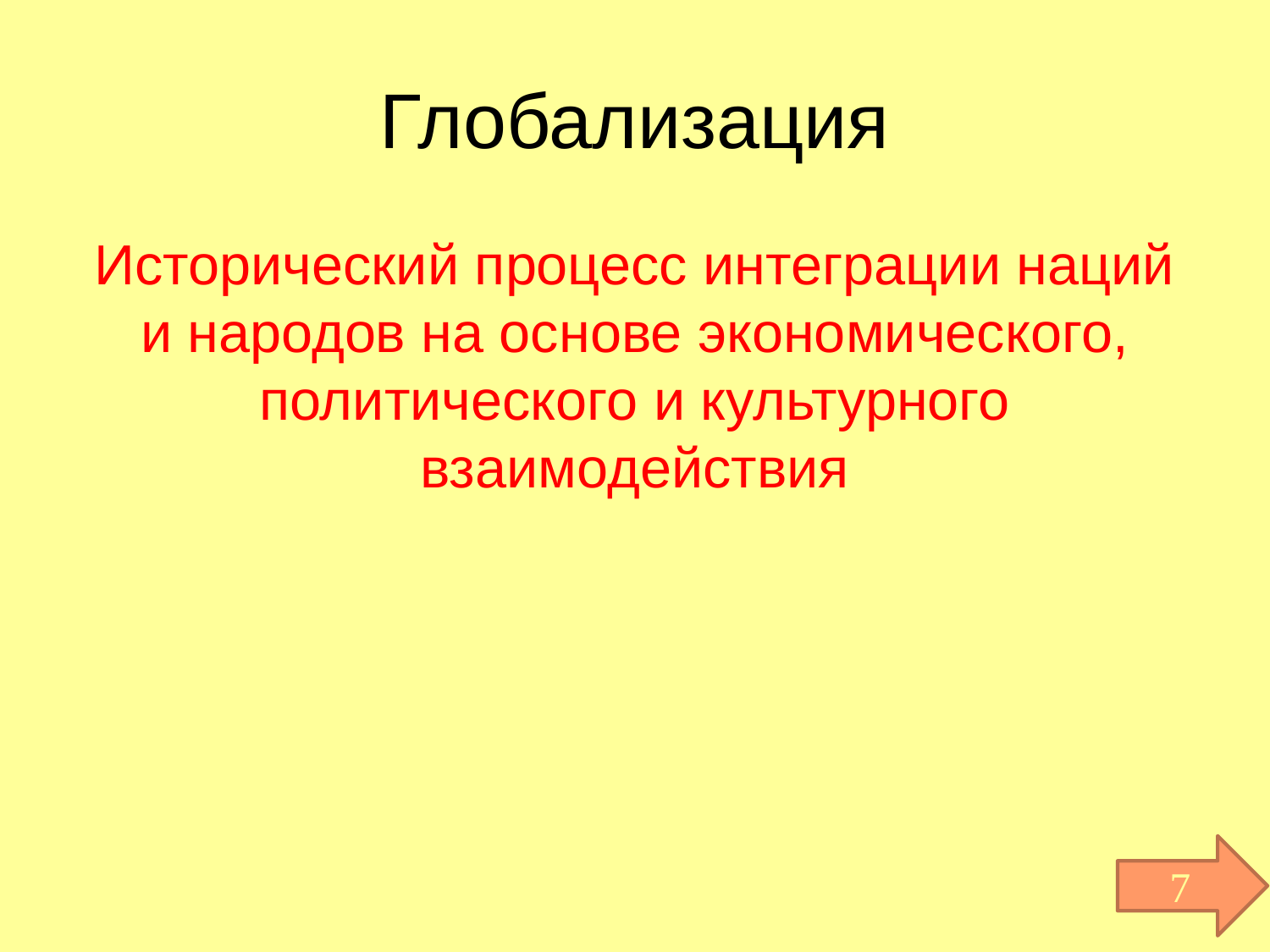

# Глобализация
Исторический процесс интеграции наций и народов на основе экономического, политического и культурного взаимодействия
7